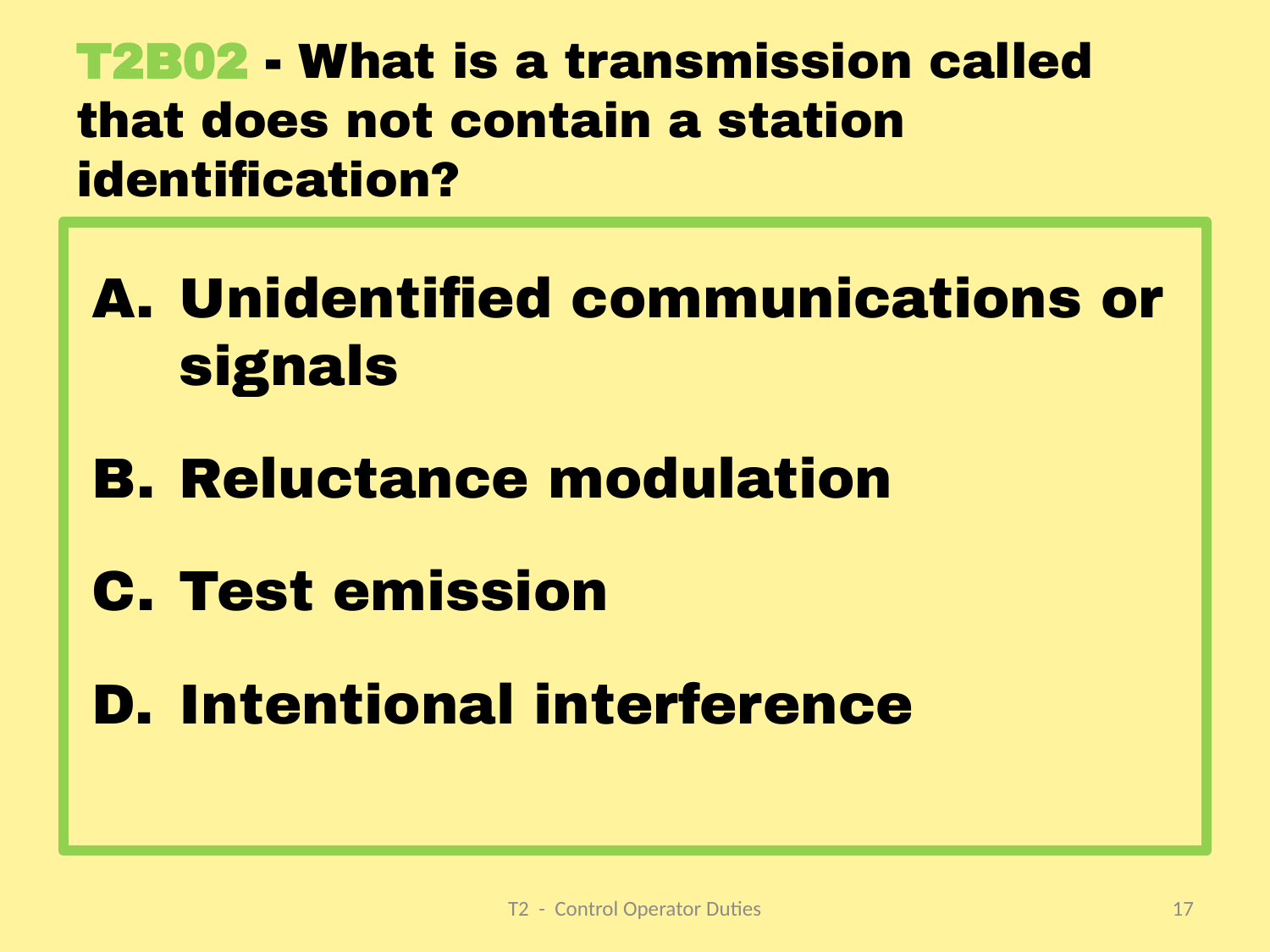

# T2B02 - What is a transmission called that does not contain a station identification?

Unidentified communications or signals
Reluctance modulation
Test emission
Intentional interference
T2  -  Control Operator Duties
17